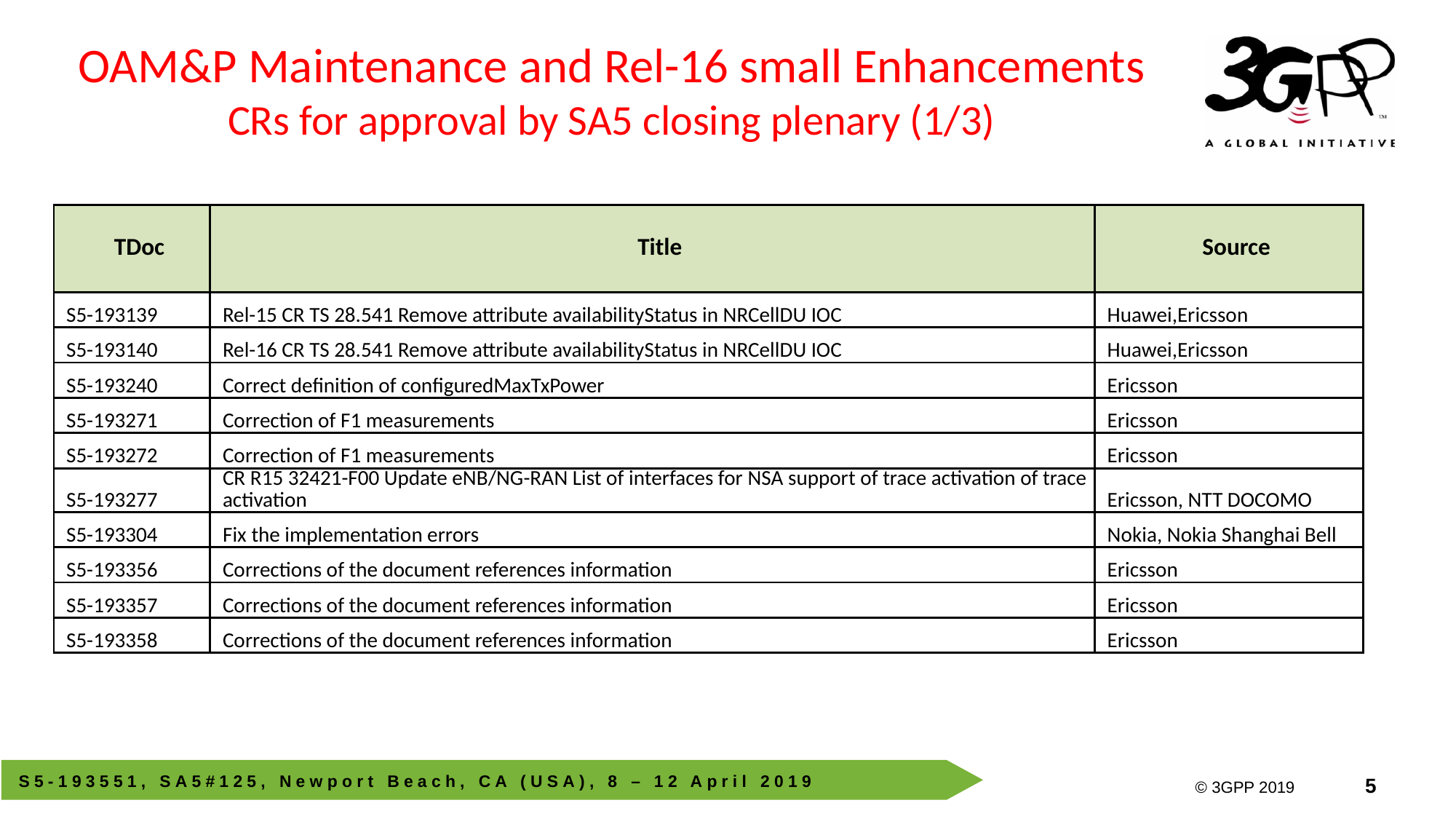

OAM&P Maintenance and Rel-16 small Enhancements
CRs for approval by SA5 closing plenary (1/3)
| TDoc | Title | Source |
| --- | --- | --- |
| S5-193139 | Rel-15 CR TS 28.541 Remove attribute availabilityStatus in NRCellDU IOC | Huawei,Ericsson |
| S5-193140 | Rel-16 CR TS 28.541 Remove attribute availabilityStatus in NRCellDU IOC | Huawei,Ericsson |
| S5-193240 | Correct definition of configuredMaxTxPower | Ericsson |
| S5-193271 | Correction of F1 measurements | Ericsson |
| S5-193272 | Correction of F1 measurements | Ericsson |
| S5-193277 | CR R15 32421-F00 Update eNB/NG-RAN List of interfaces for NSA support of trace activation of trace activation | Ericsson, NTT DOCOMO |
| S5-193304 | Fix the implementation errors | Nokia, Nokia Shanghai Bell |
| S5-193356 | Corrections of the document references information | Ericsson |
| S5-193357 | Corrections of the document references information | Ericsson |
| S5-193358 | Corrections of the document references information | Ericsson |